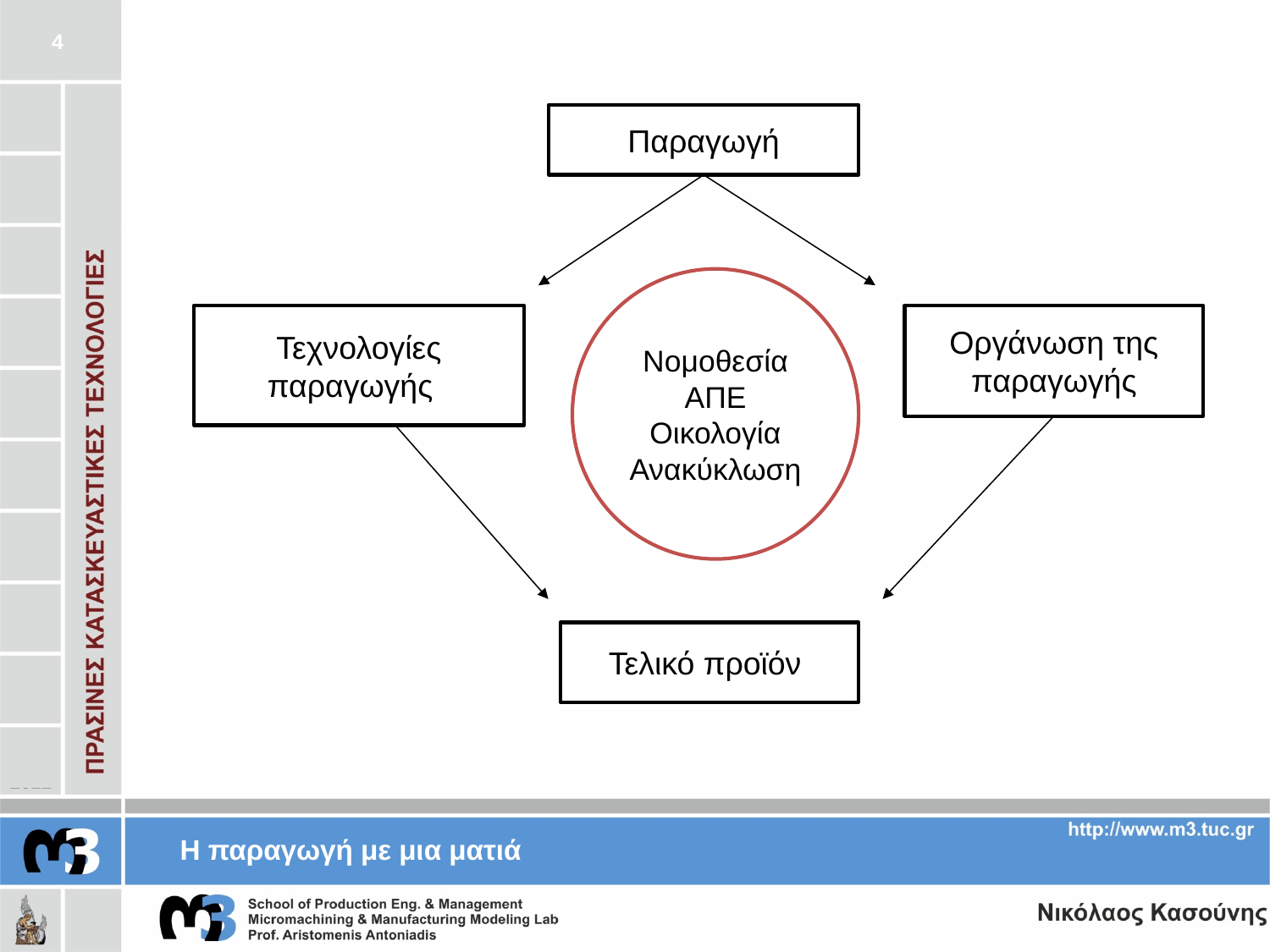

4
Παραγωγή

Νομοθεσία
ΑΠΕ
Οικολογία
Ανακύκλωση

Τεχνολογίες παραγωγής
Οργάνωση της παραγωγής
Τελικό προϊόν

Η παραγωγή με μια ματιά